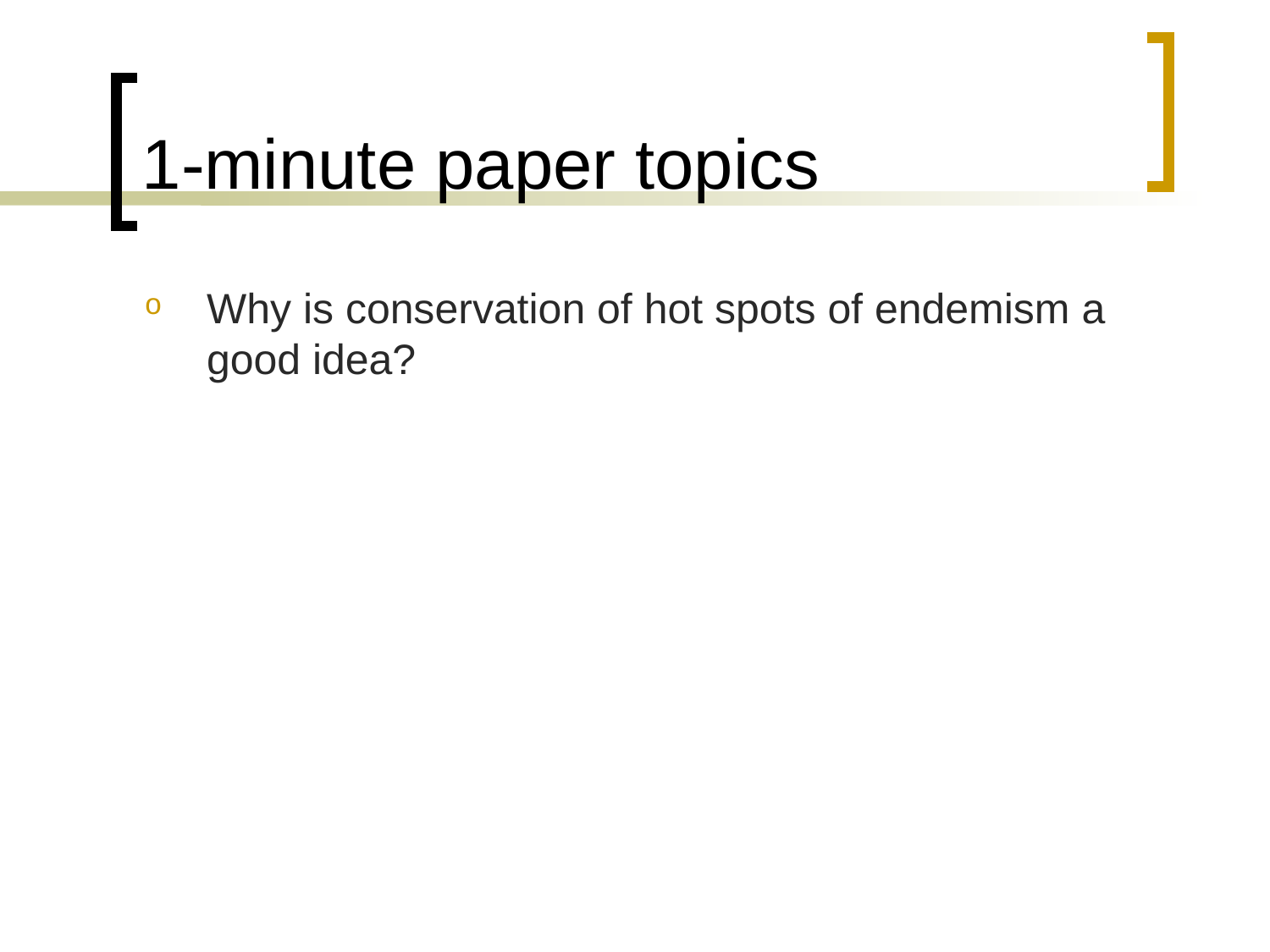

# 1-minute paper topics
Why is conservation of hot spots of endemism a good idea?